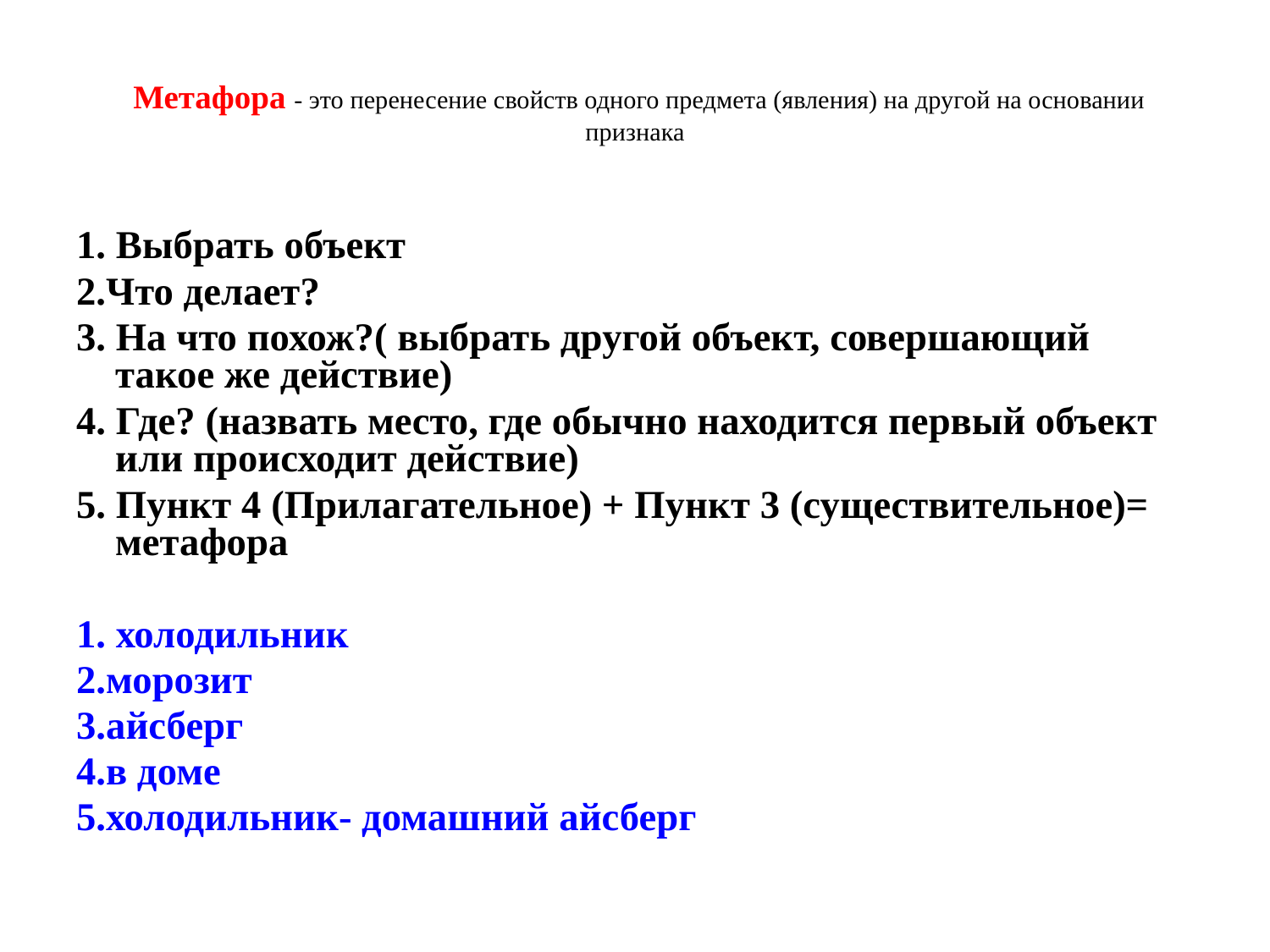

# Метафора - это перенесение свойств одного предмета (явления) на другой на основании признака
1. Выбрать объект
2.Что делает?
3. На что похож?( выбрать другой объект, совершающий такое же действие)
4. Где? (назвать место, где обычно находится первый объект или происходит действие)
5. Пункт 4 (Прилагательное) + Пункт 3 (существительное)= метафора

1. холодильник
2.морозит
3.айсберг
4.в доме
5.холодильник- домашний айсберг